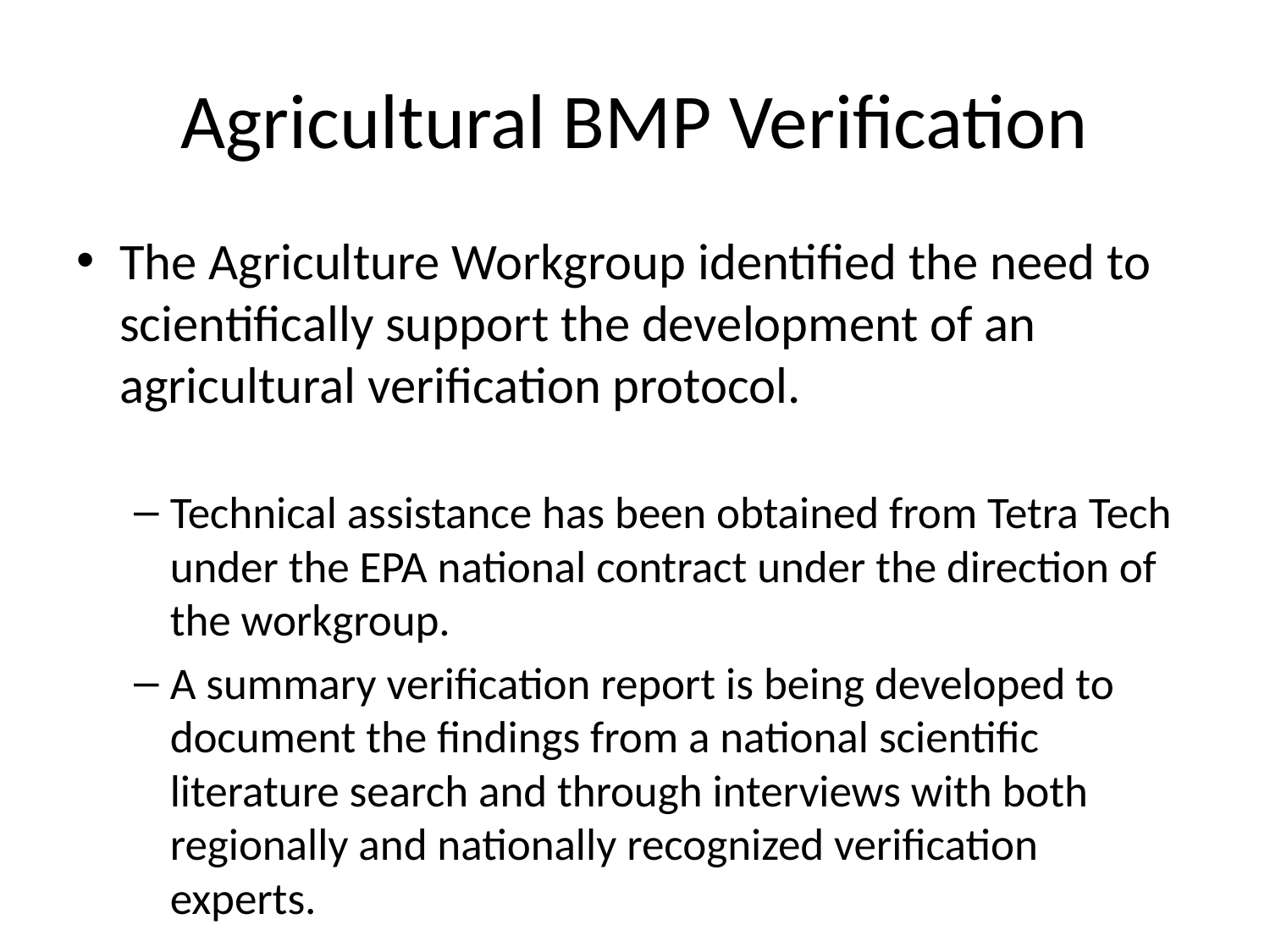

# Agricultural BMP Verification
The Agriculture Workgroup identified the need to scientifically support the development of an agricultural verification protocol.
Technical assistance has been obtained from Tetra Tech under the EPA national contract under the direction of the workgroup.
A summary verification report is being developed to document the findings from a national scientific literature search and through interviews with both regionally and nationally recognized verification experts.